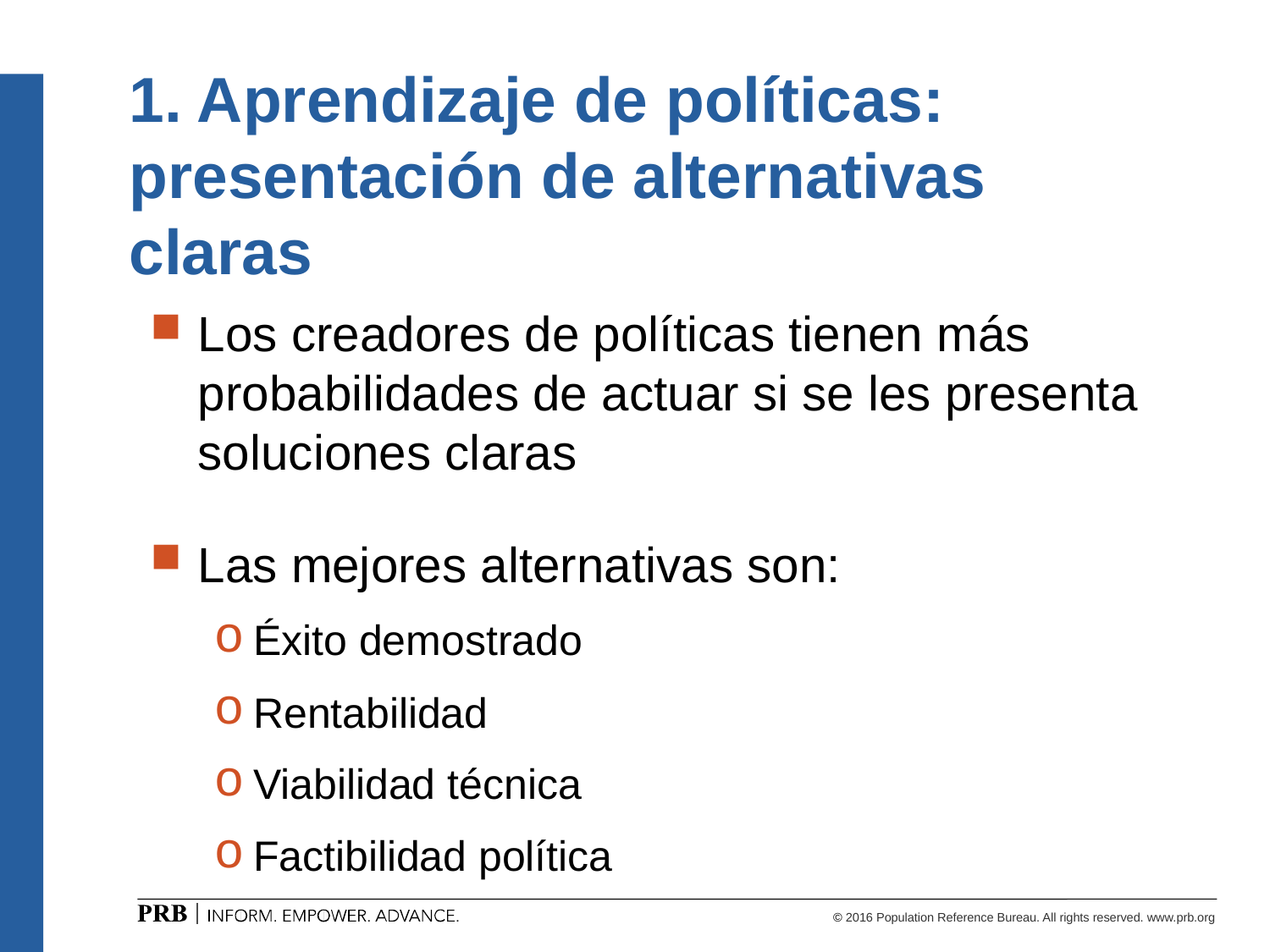

# 1. Aprendizaje de políticas: presentación de alternativas claras
Los creadores de políticas tienen más probabilidades de actuar si se les presenta soluciones claras
Las mejores alternativas son:
Éxito demostrado
Rentabilidad
Viabilidad técnica
Factibilidad política